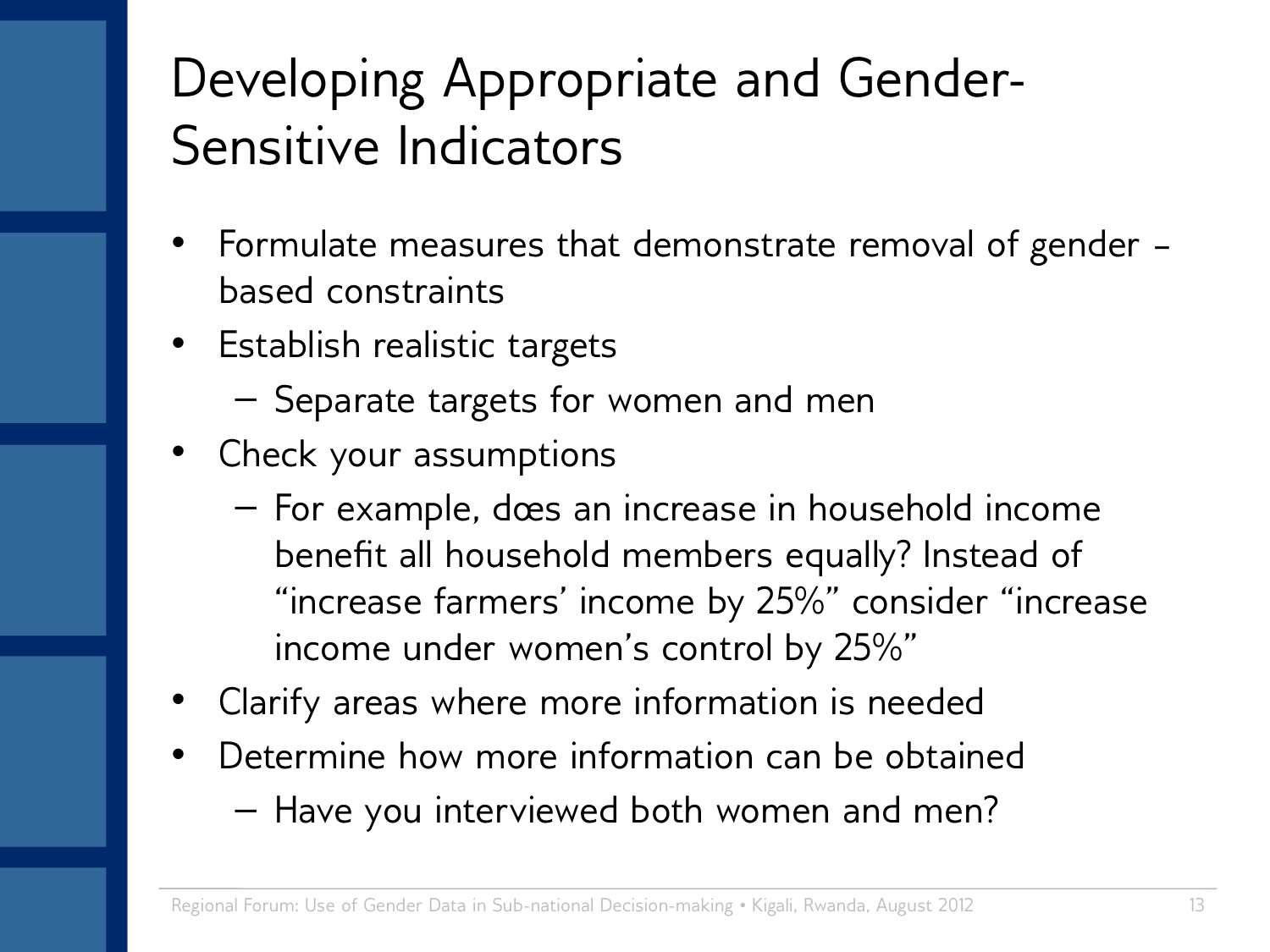

# Developing Appropriate and Gender-Sensitive Indicators
Formulate measures that demonstrate removal of gender –based constraints
Establish realistic targets
Separate targets for women and men
Check your assumptions
For example, does an increase in household income benefit all household members equally? Instead of “increase farmers’ income by 25%” consider “increase income under women’s control by 25%”
Clarify areas where more information is needed
Determine how more information can be obtained
Have you interviewed both women and men?